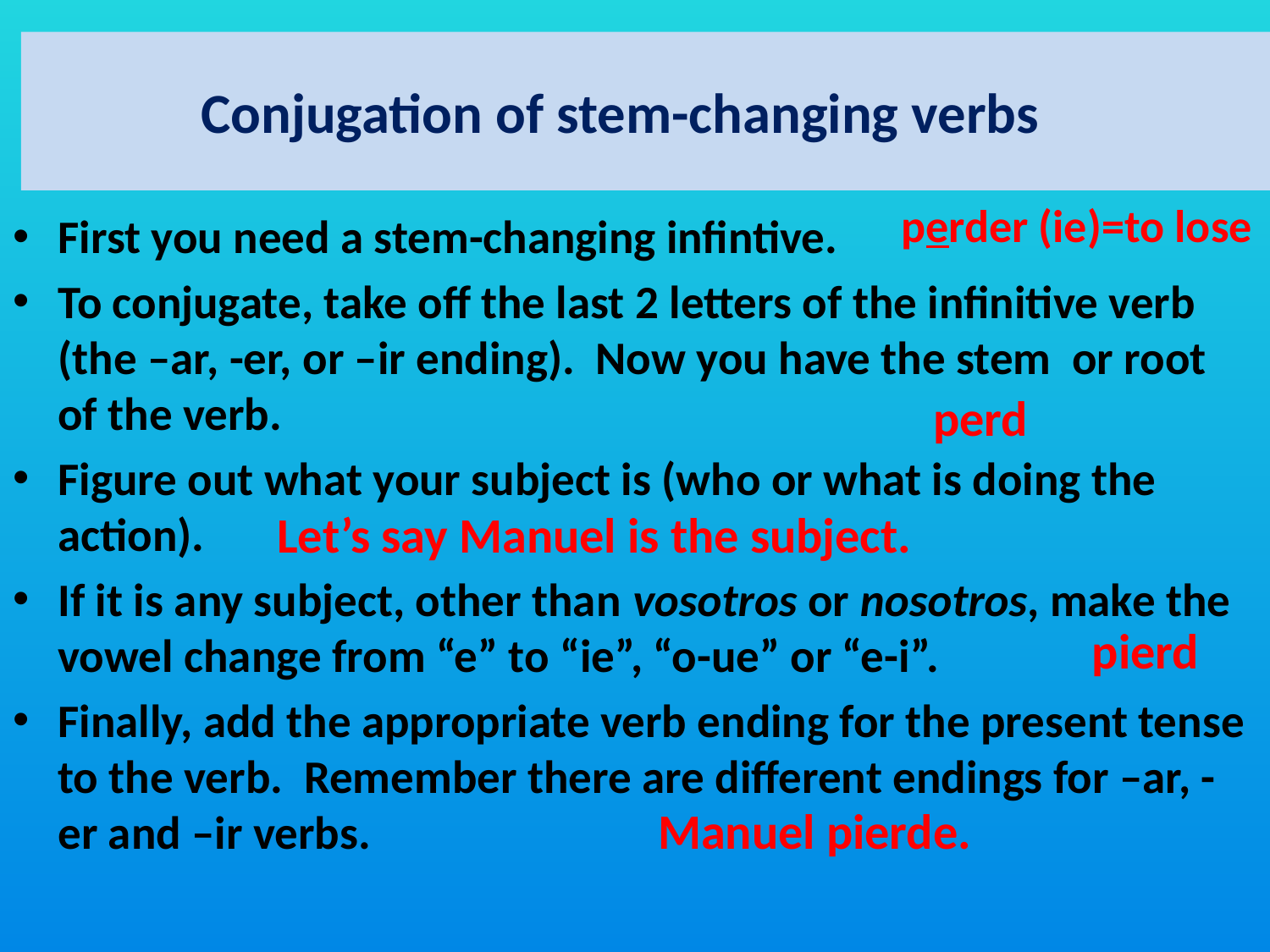

# Conjugation of stem-changing verbs
perder (ie)=to lose
First you need a stem-changing infintive.
To conjugate, take off the last 2 letters of the infinitive verb (the –ar, -er, or –ir ending).  Now you have the stem  or root of the verb.
Figure out what your subject is (who or what is doing the action).
If it is any subject, other than vosotros or nosotros, make the vowel change from “e” to “ie”, “o-ue” or “e-i”.
Finally, add the appropriate verb ending for the present tense to the verb.  Remember there are different endings for –ar, -er and –ir verbs.
perd
Let’s say Manuel is the subject.
pierd
Manuel pierde.